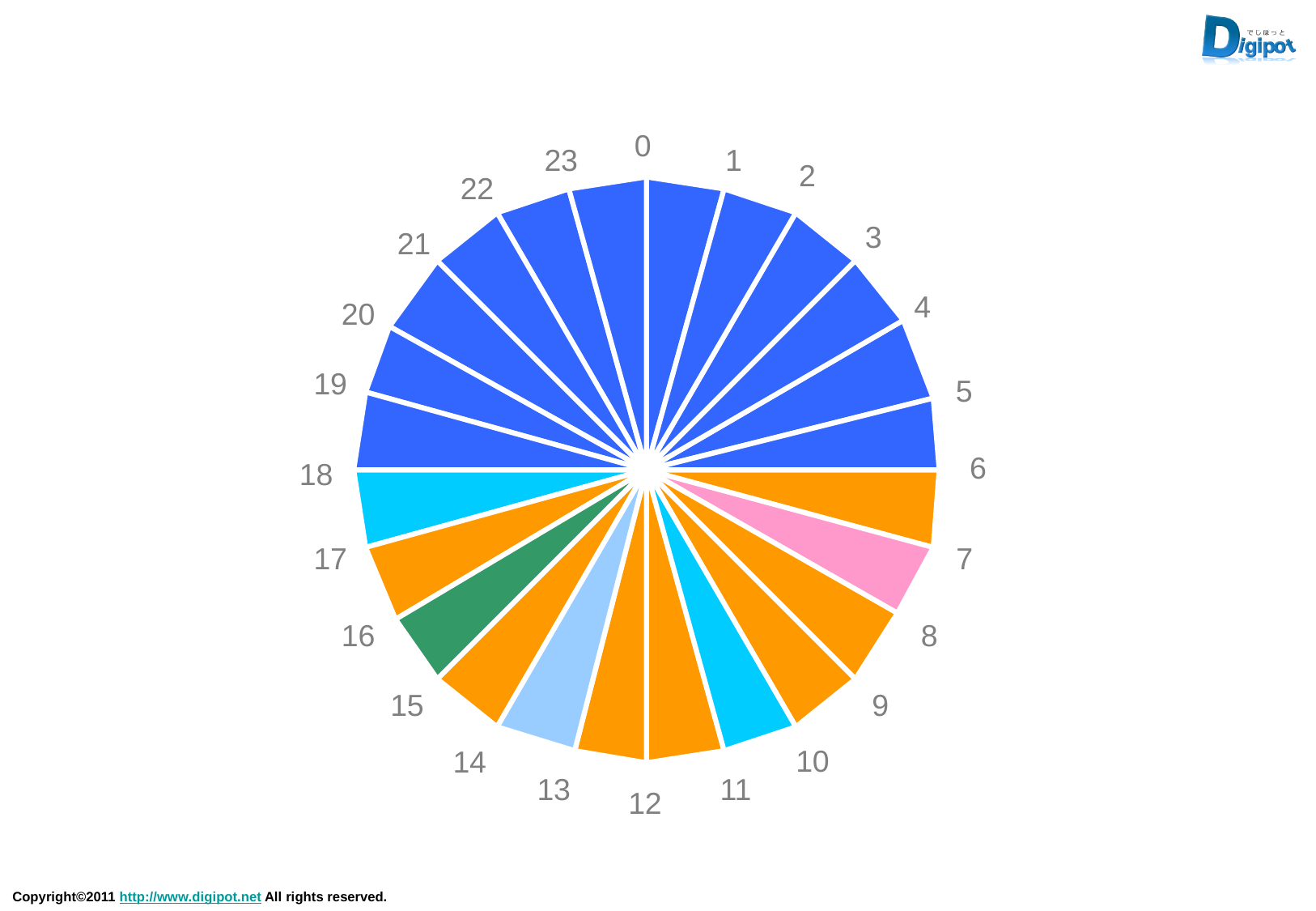

0
23
1
2
22
3
21
4
20
19
5
6
18
17
7
16
8
15
9
10
14
13
11
12